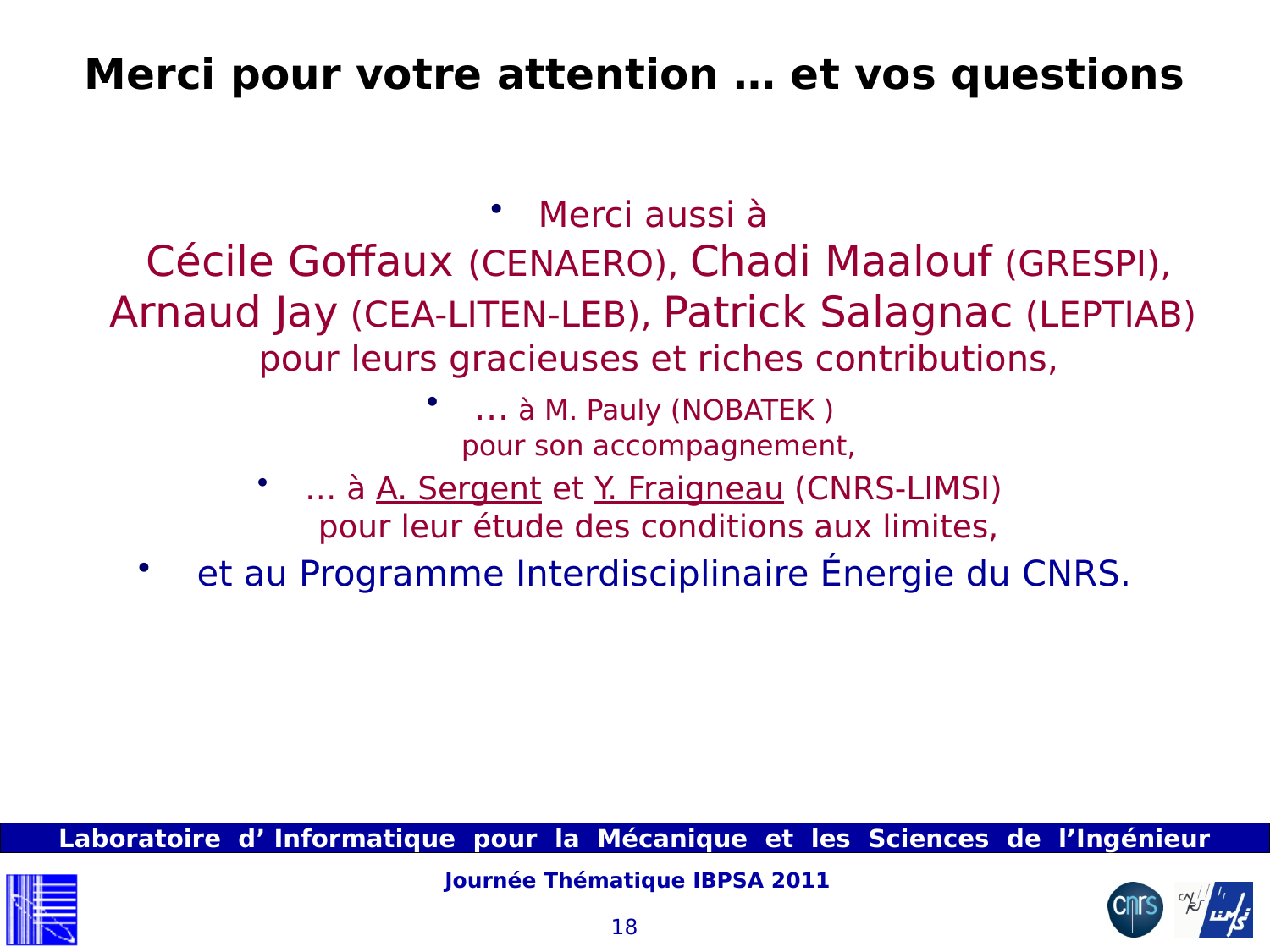

# Merci pour votre attention … et vos questions
Merci aussi à
Cécile Goffaux (CENAERO), Chadi Maalouf (GRESPI), Arnaud Jay (CEA-LITEN-LEB), Patrick Salagnac (LEPTIAB)
pour leurs gracieuses et riches contributions,
… à M. Pauly (NOBATEK )
pour son accompagnement,
… à A. Sergent et Y. Fraigneau (CNRS-LIMSI)
pour leur étude des conditions aux limites,
 et au Programme Interdisciplinaire Énergie du CNRS.
Journée Thématique IBPSA 2011
18